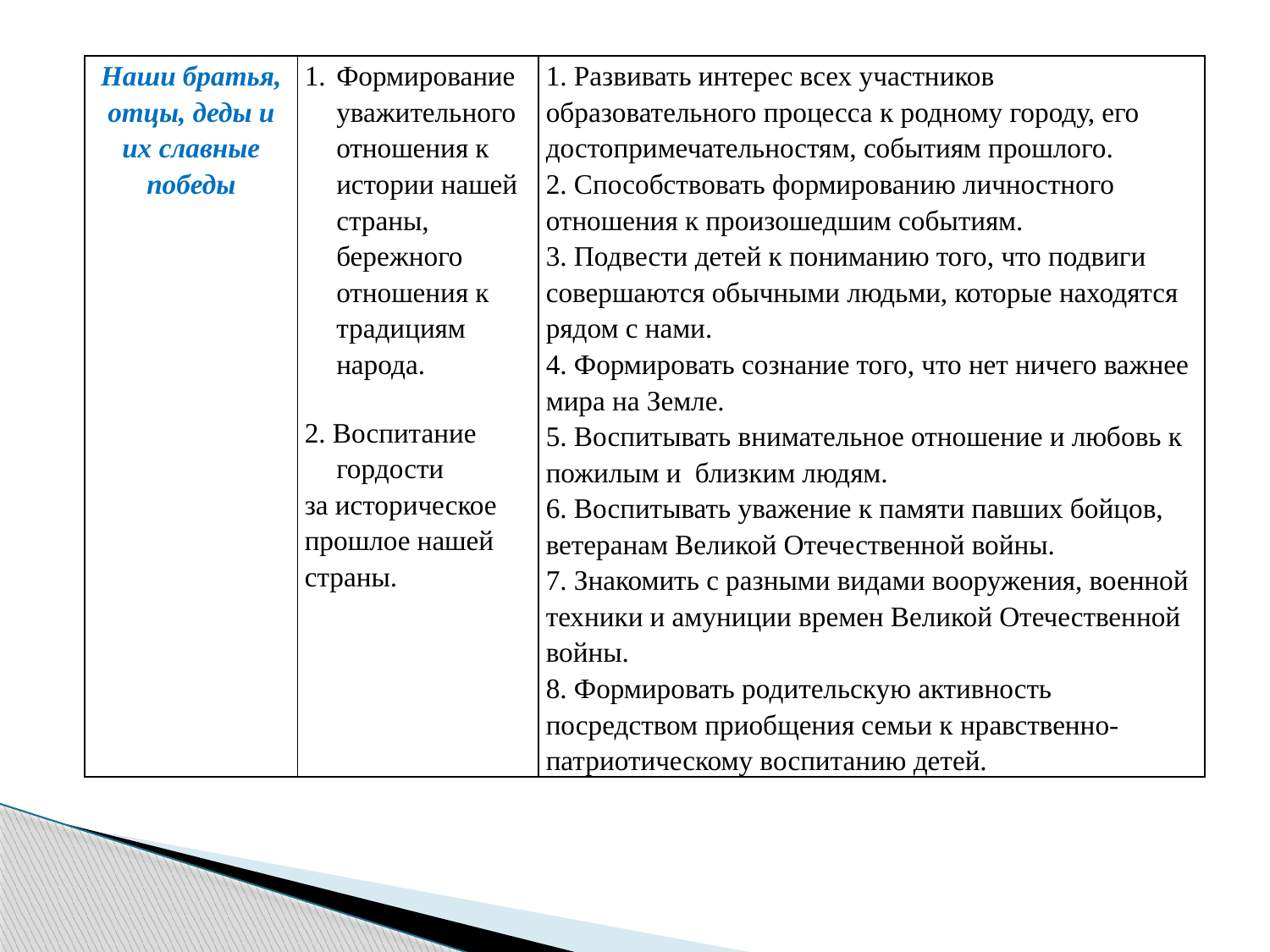

| Наши братья, отцы, деды и их славные победы | Формирование уважительного отношения к истории нашей страны, бережного отношения к традициям народа. 2. Воспитание гордости за историческое прошлое нашей страны. | 1. Развивать интерес всех участников образовательного процесса к родному городу, его достопримечательностям, событиям прошлого. 2. Способствовать формированию личностного отношения к произошедшим событиям. 3. Подвести детей к пониманию того, что подвиги совершаются обычными людьми, которые находятся рядом с нами. 4. Формировать сознание того, что нет ничего важнее мира на Земле. 5. Воспитывать внимательное отношение и любовь к пожилым и близким людям. 6. Воспитывать уважение к памяти павших бойцов, ветеранам Великой Отечественной войны. 7. Знакомить с разными видами вооружения, военной техники и амуниции времен Великой Отечественной войны. 8. Формировать родительскую активность посредством приобщения семьи к нравственно-патриотическому воспитанию детей. |
| --- | --- | --- |